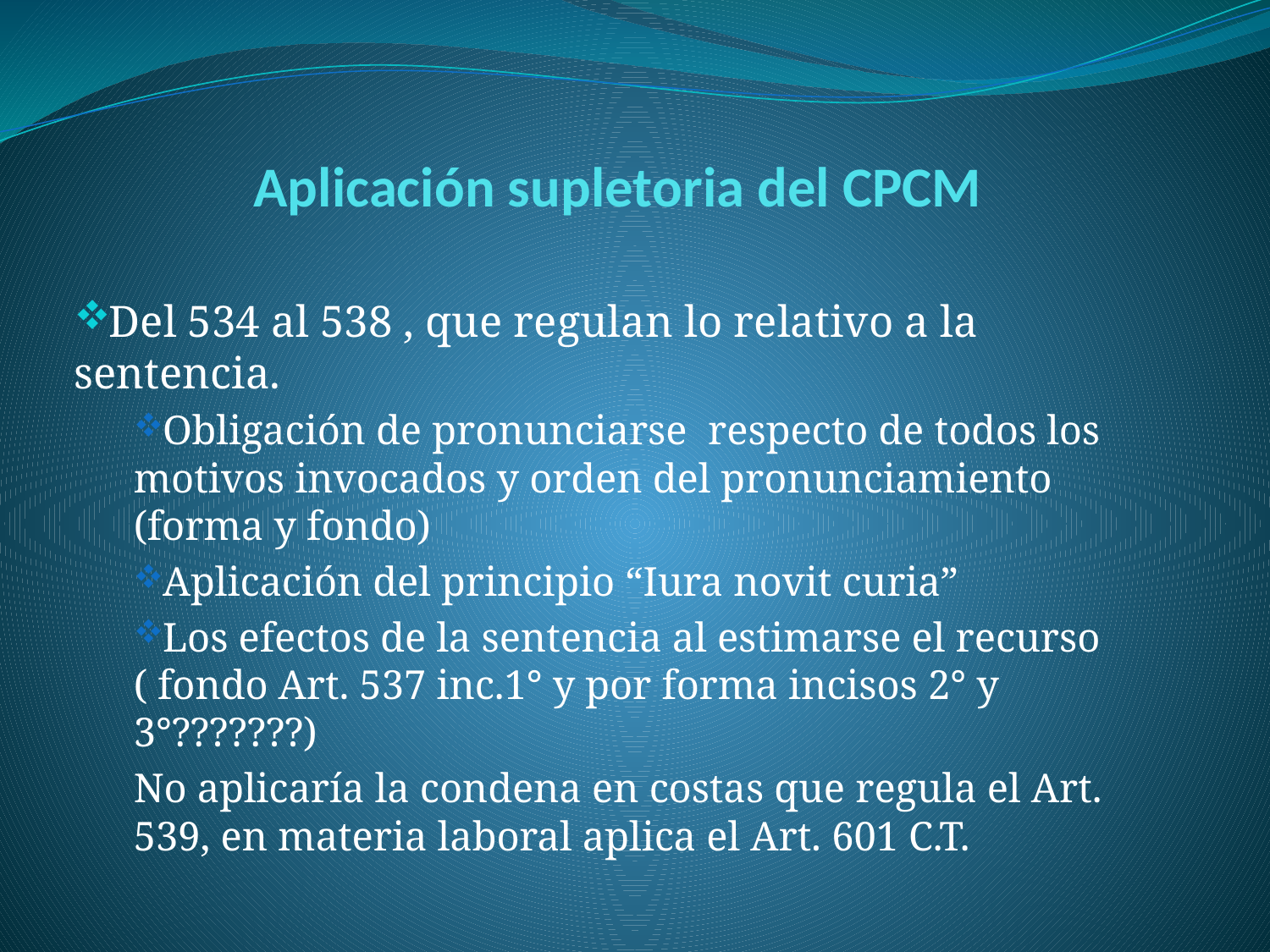

# Aplicación supletoria del CPCM
Del 534 al 538 , que regulan lo relativo a la sentencia.
Obligación de pronunciarse  respecto de todos los motivos invocados y orden del pronunciamiento (forma y fondo)
Aplicación del principio “Iura novit curia”
Los efectos de la sentencia al estimarse el recurso ( fondo Art. 537 inc.1° y por forma incisos 2° y 3°???????)
No aplicaría la condena en costas que regula el Art. 539, en materia laboral aplica el Art. 601 C.T.